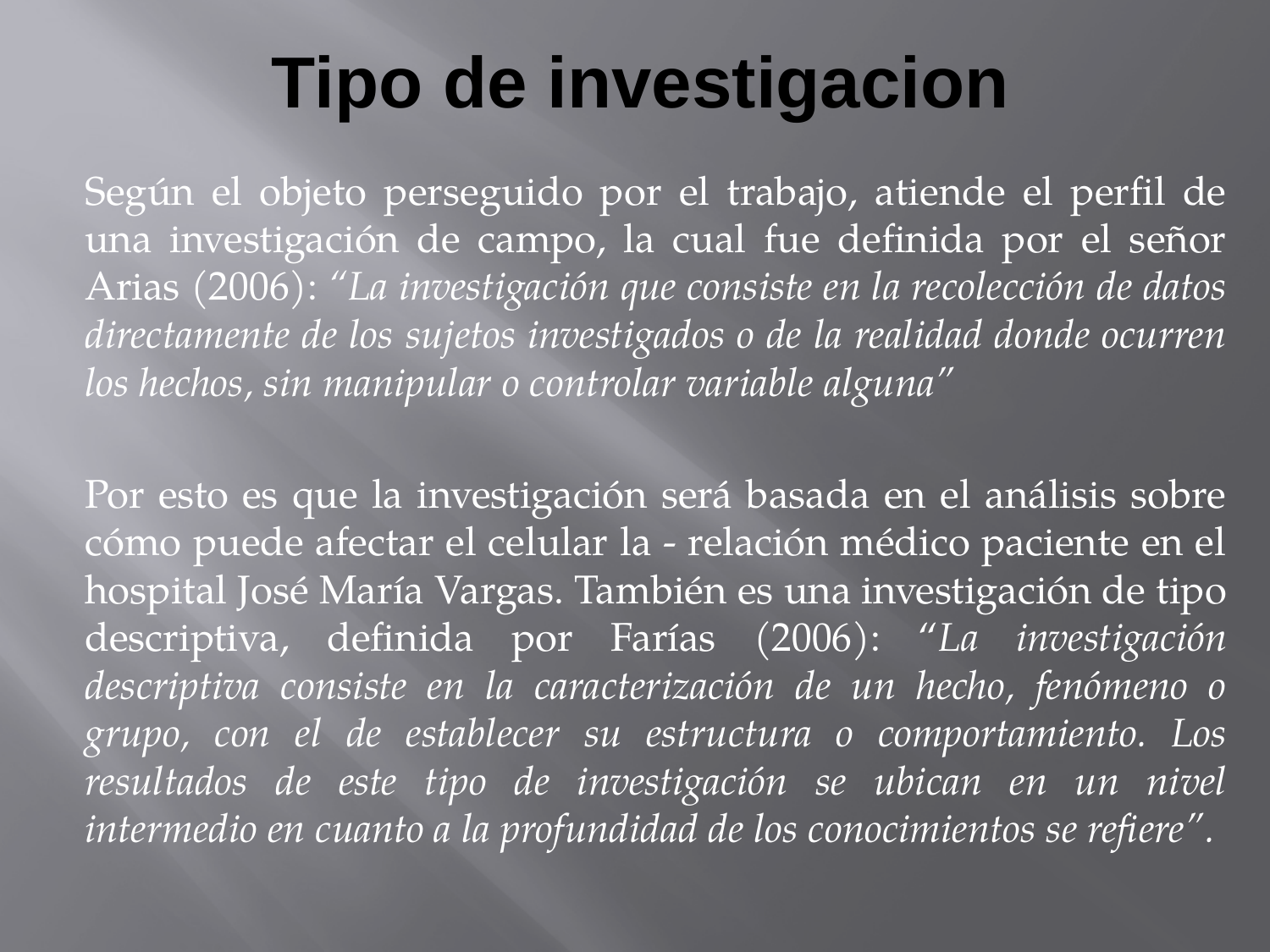

# Tipo de investigacion
	Según el objeto perseguido por el trabajo, atiende el perfil de una investigación de campo, la cual fue definida por el señor Arias (2006): “La investigación que consiste en la recolección de datos directamente de los sujetos investigados o de la realidad donde ocurren los hechos, sin manipular o controlar variable alguna”

	Por esto es que la investigación será basada en el análisis sobre cómo puede afectar el celular la - relación médico paciente en el hospital José María Vargas. También es una investigación de tipo descriptiva, definida por Farías (2006): “La investigación descriptiva consiste en la caracterización de un hecho, fenómeno o grupo, con el de establecer su estructura o comportamiento. Los resultados de este tipo de investigación se ubican en un nivel intermedio en cuanto a la profundidad de los conocimientos se refiere”.